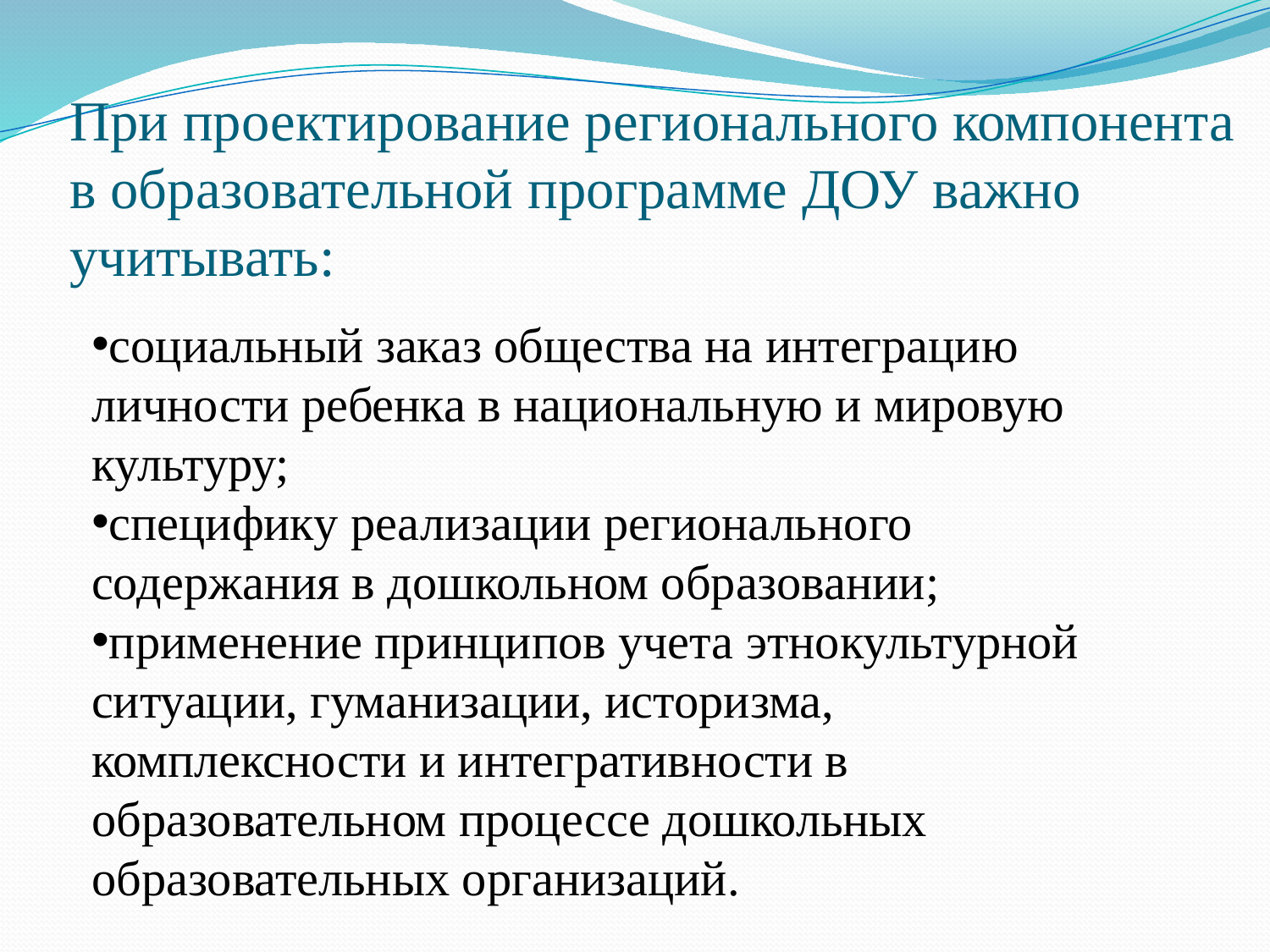

# При проектирование регионального компонента в образовательной программе ДОУ важно учитывать:
социальный заказ общества на интеграцию личности ребенка в национальную и мировую культуру;
специфику реализации регионального содержания в дошкольном образовании;
применение принципов учета этнокультурной ситуации, гуманизации, историзма, комплексности и интегративности в образовательном процессе дошкольных образовательных организаций.